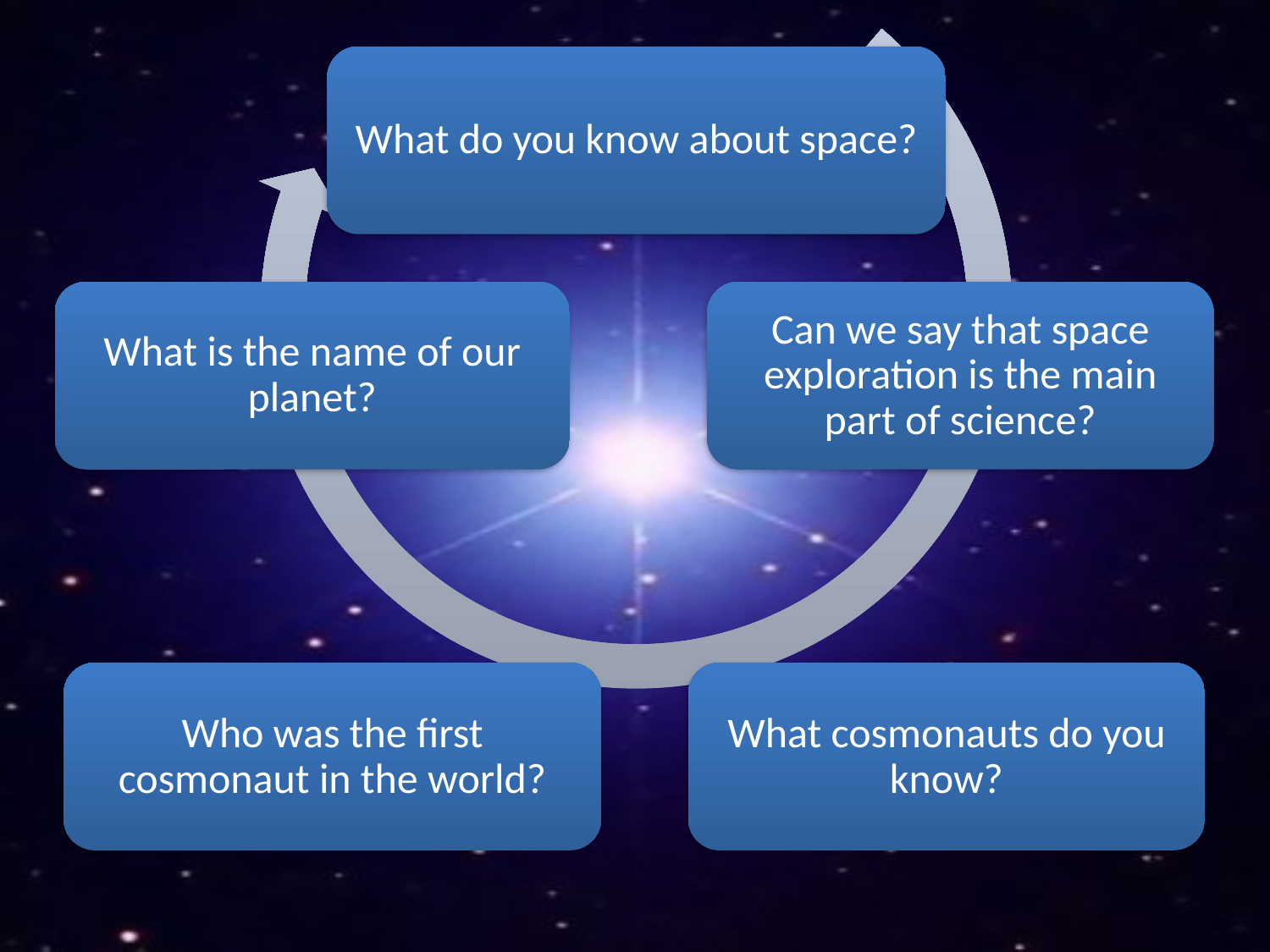

#
What do you know about space?
Can we say that space exploration is the main part of science?
What cosmonauts do you know?
Who was the first cosmonaut in the world?
What is the name of our planet?